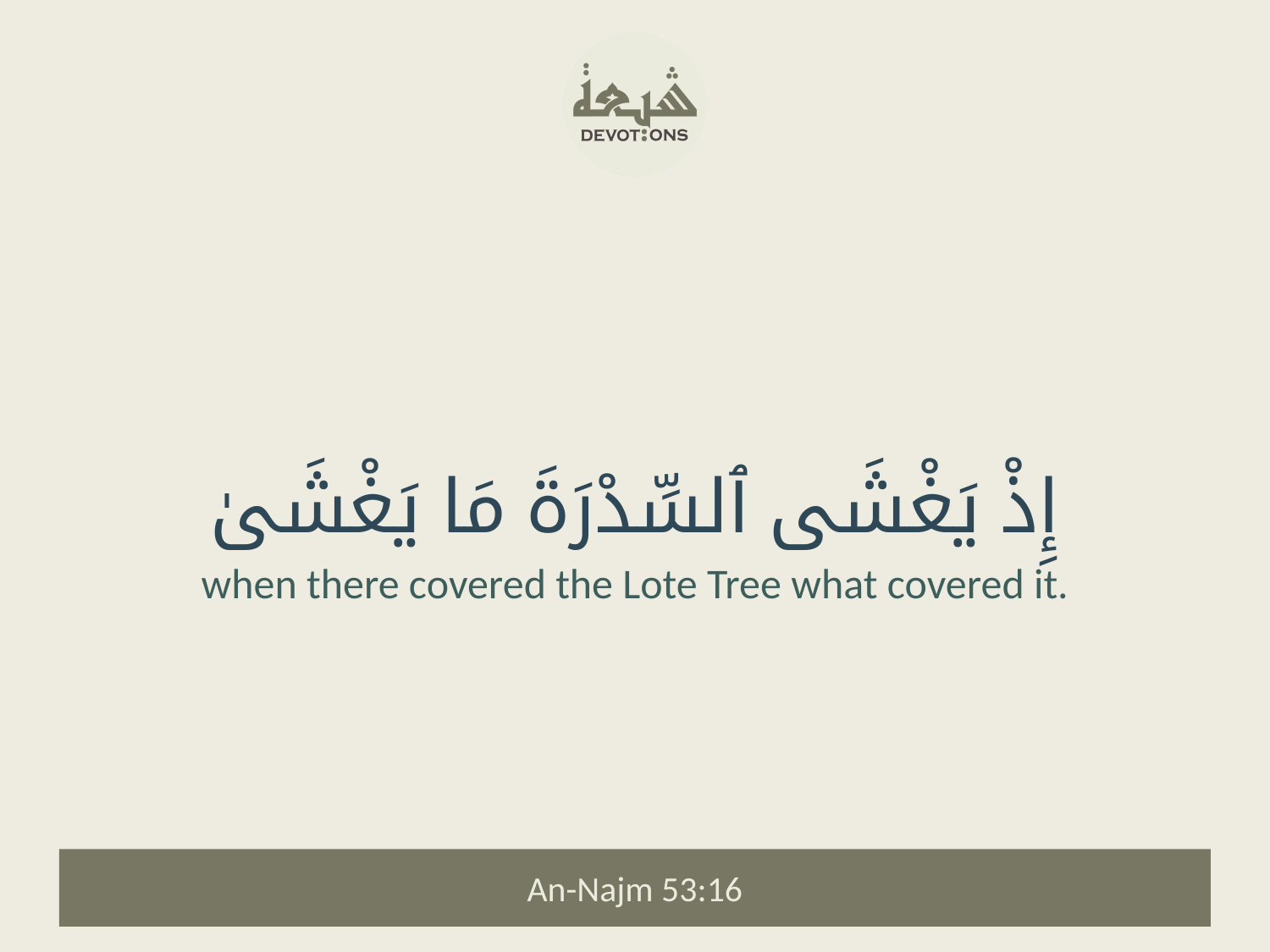

إِذْ يَغْشَى ٱلسِّدْرَةَ مَا يَغْشَىٰ
when there covered the Lote Tree what covered it.
An-Najm 53:16